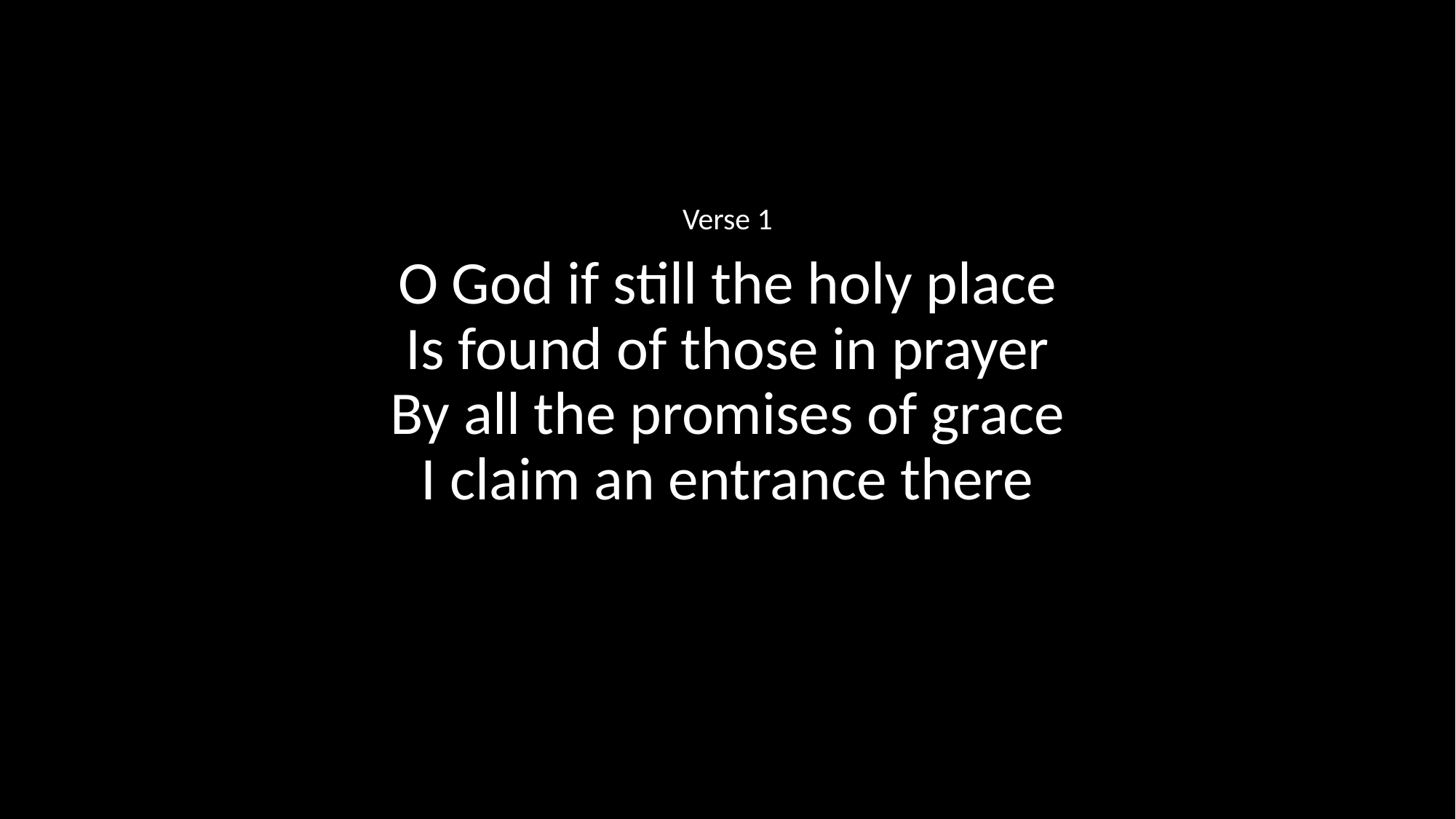

Verse 1
O God if still the holy place
Is found of those in prayer
By all the promises of grace
I claim an entrance there